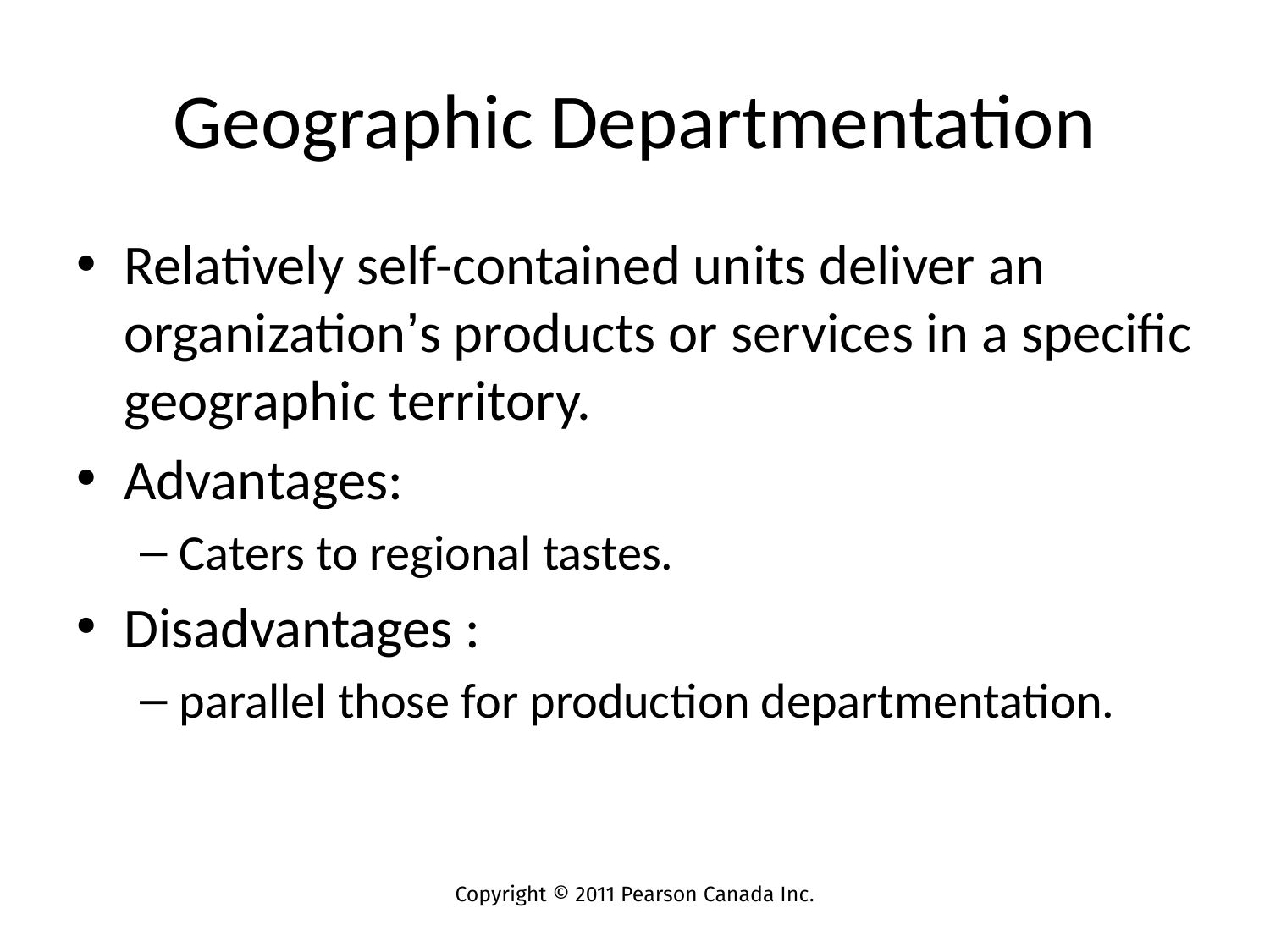

# Geographic Departmentation
Relatively self-contained units deliver an organization’s products or services in a specific geographic territory.
Advantages:
Caters to regional tastes.
Disadvantages :
parallel those for production departmentation.

Copyright © 2011 Pearson Canada Inc.